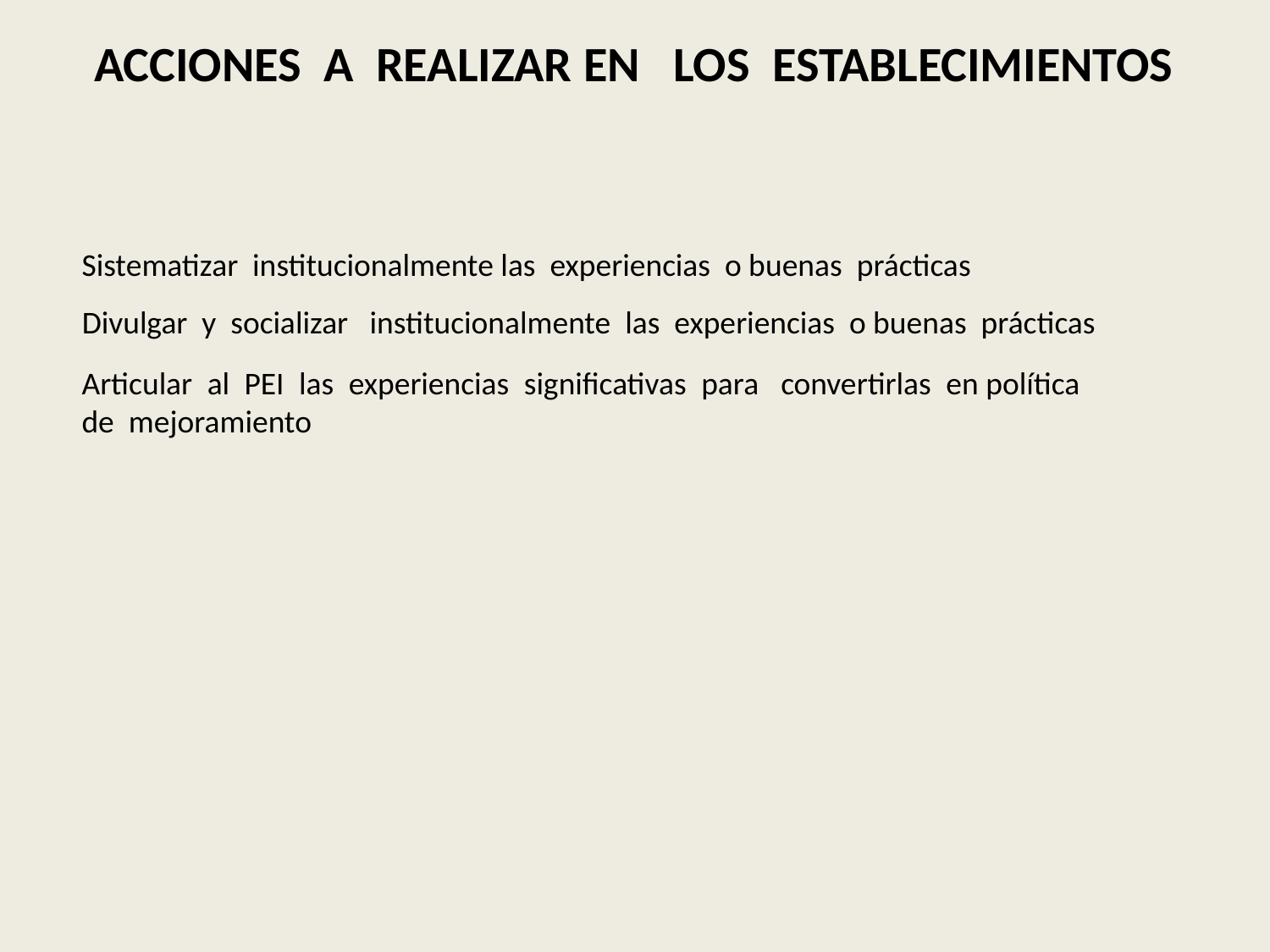

ACCIONES  A  REALIZAR EN   LOS  ESTABLECIMIENTOS
Sistematizar  institucionalmente las  experiencias  o buenas  prácticas
Divulgar  y  socializar   institucionalmente  las  experiencias  o buenas  prácticas
Articular  al  PEI  las  experiencias  significativas  para   convertirlas  en política  de  mejoramiento